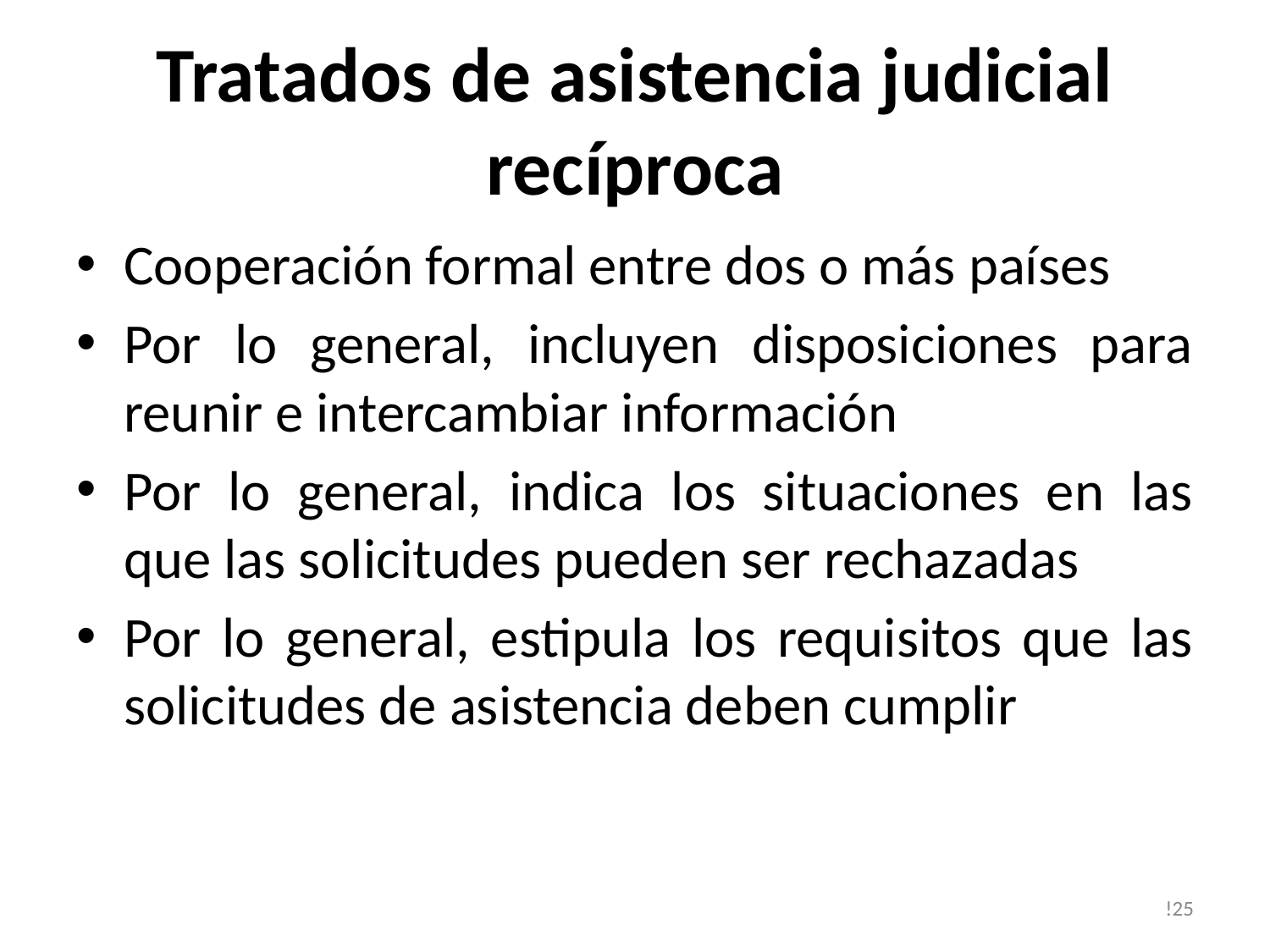

# Tratados de asistencia judicial recíproca
Cooperación formal entre dos o más países
Por lo general, incluyen disposiciones para reunir e intercambiar información
Por lo general, indica los situaciones en las que las solicitudes pueden ser rechazadas
Por lo general, estipula los requisitos que las solicitudes de asistencia deben cumplir
!25